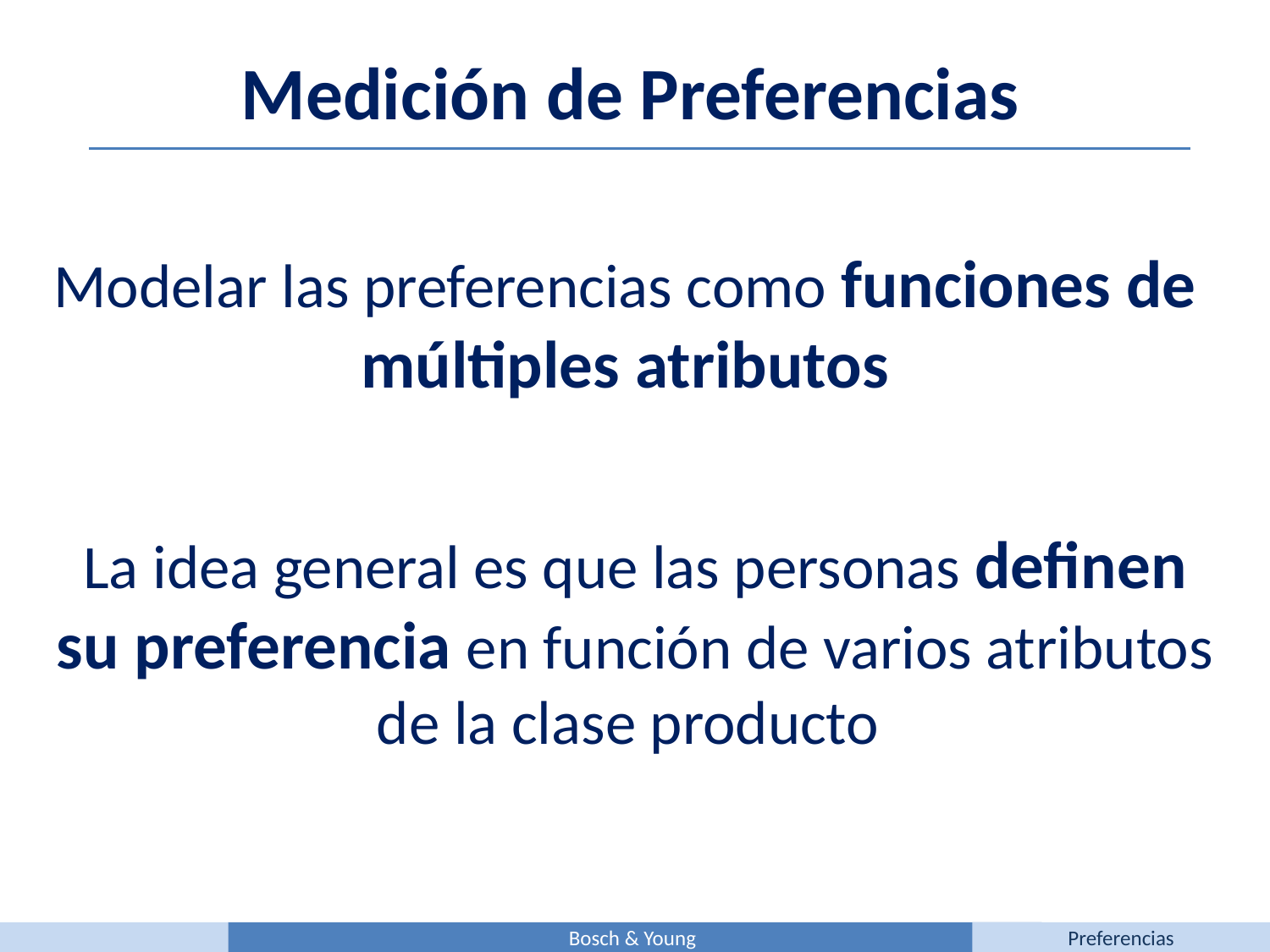

Medición de Preferencias
Modelar las preferencias como funciones de múltiples atributos
La idea general es que las personas definen su preferencia en función de varios atributos de la clase producto

Bosch & Young
Preferencias